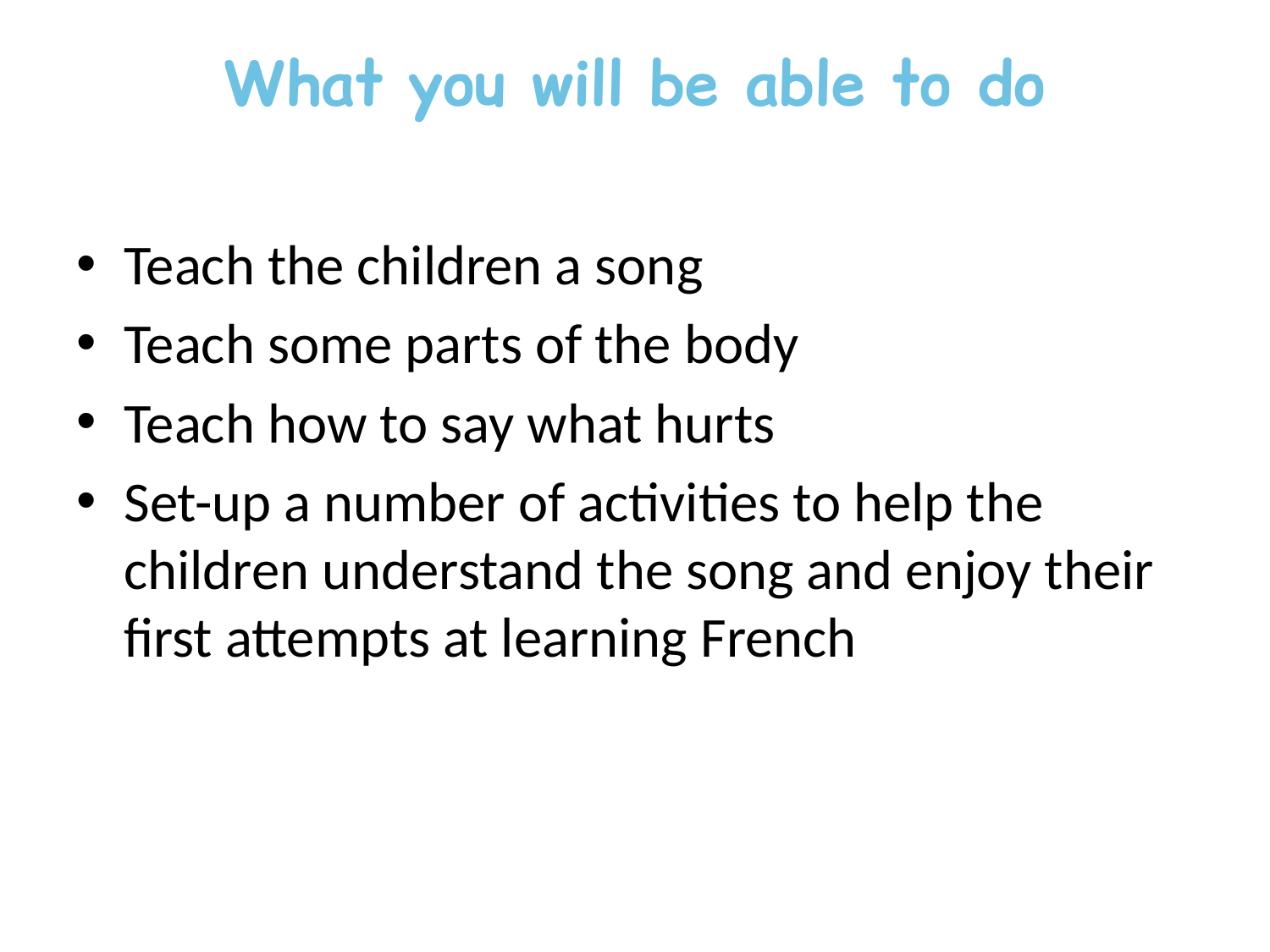

# What you will be able to do
Teach the children a song
Teach some parts of the body
Teach how to say what hurts
Set-up a number of activities to help the children understand the song and enjoy their first attempts at learning French